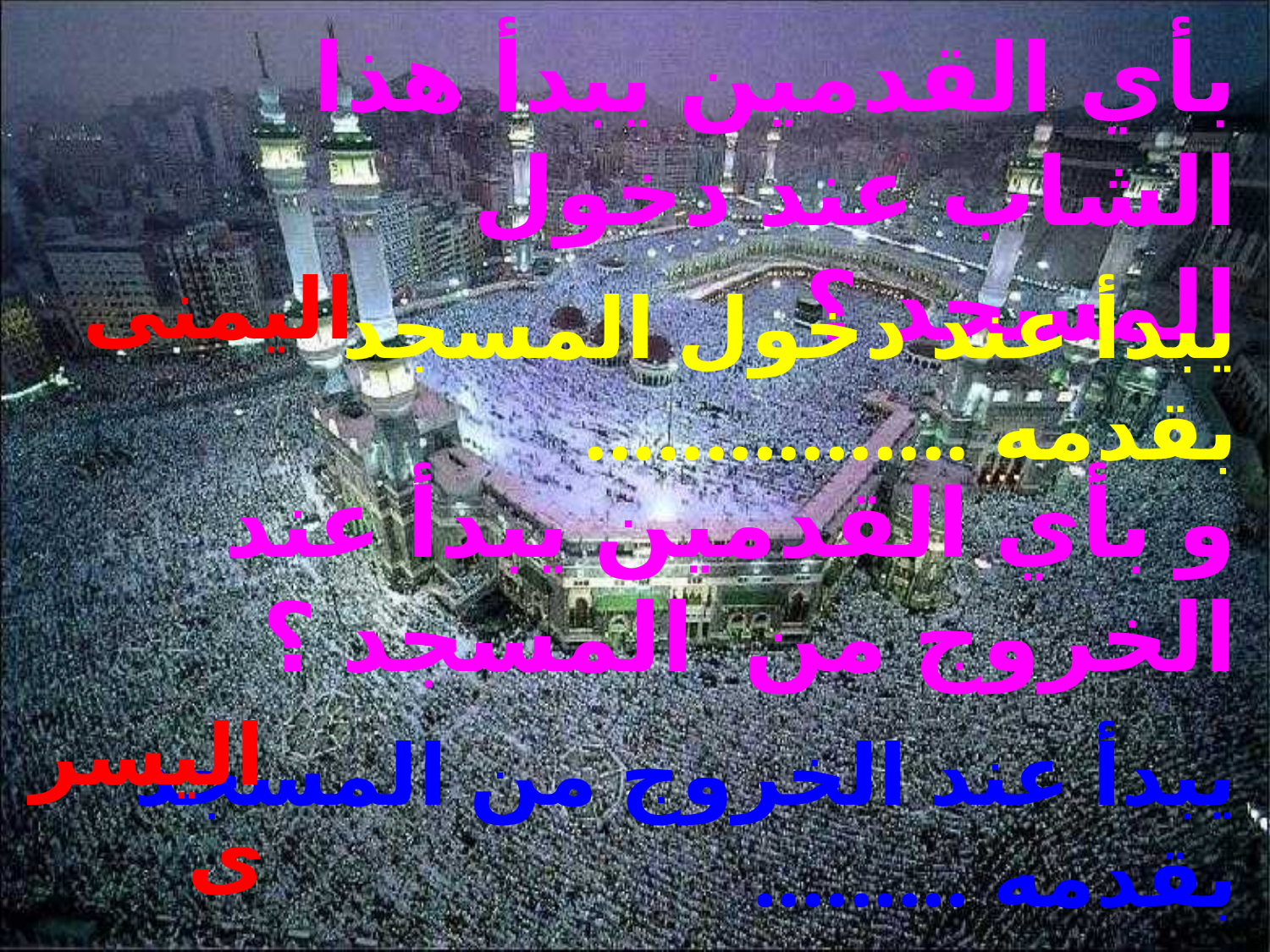

بأي القدمين يبدأ هذا الشاب عند دخول المسجد ؟
اليمنى
يبدأ عند دخول المسجد بقدمه ................
و بأي القدمين يبدأ عند الخروج من  المسجد ؟
اليسرى
يبدأ عند الخروج من المسجد بقدمه .........